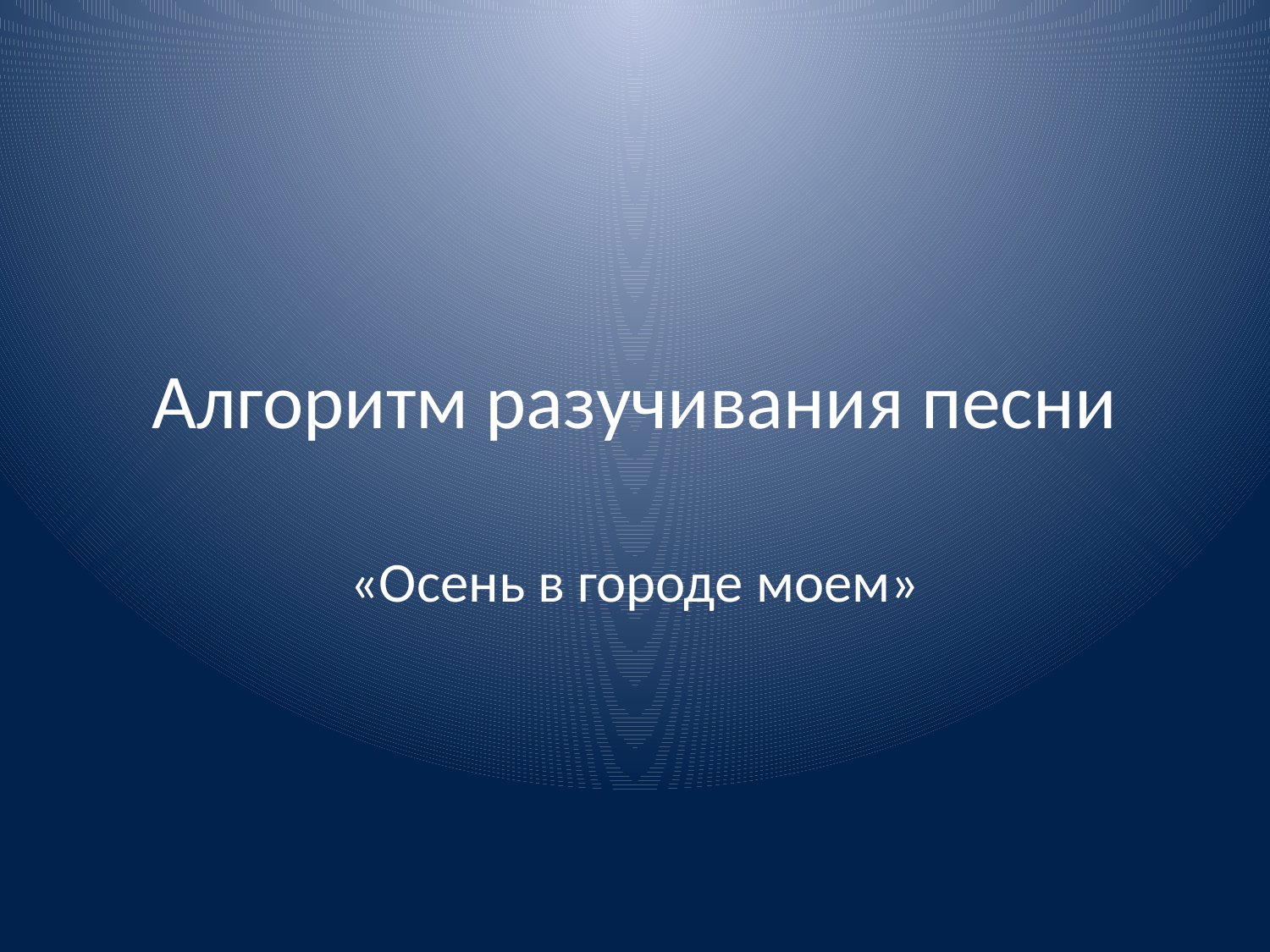

# Алгоритм разучивания песни
«Осень в городе моем»